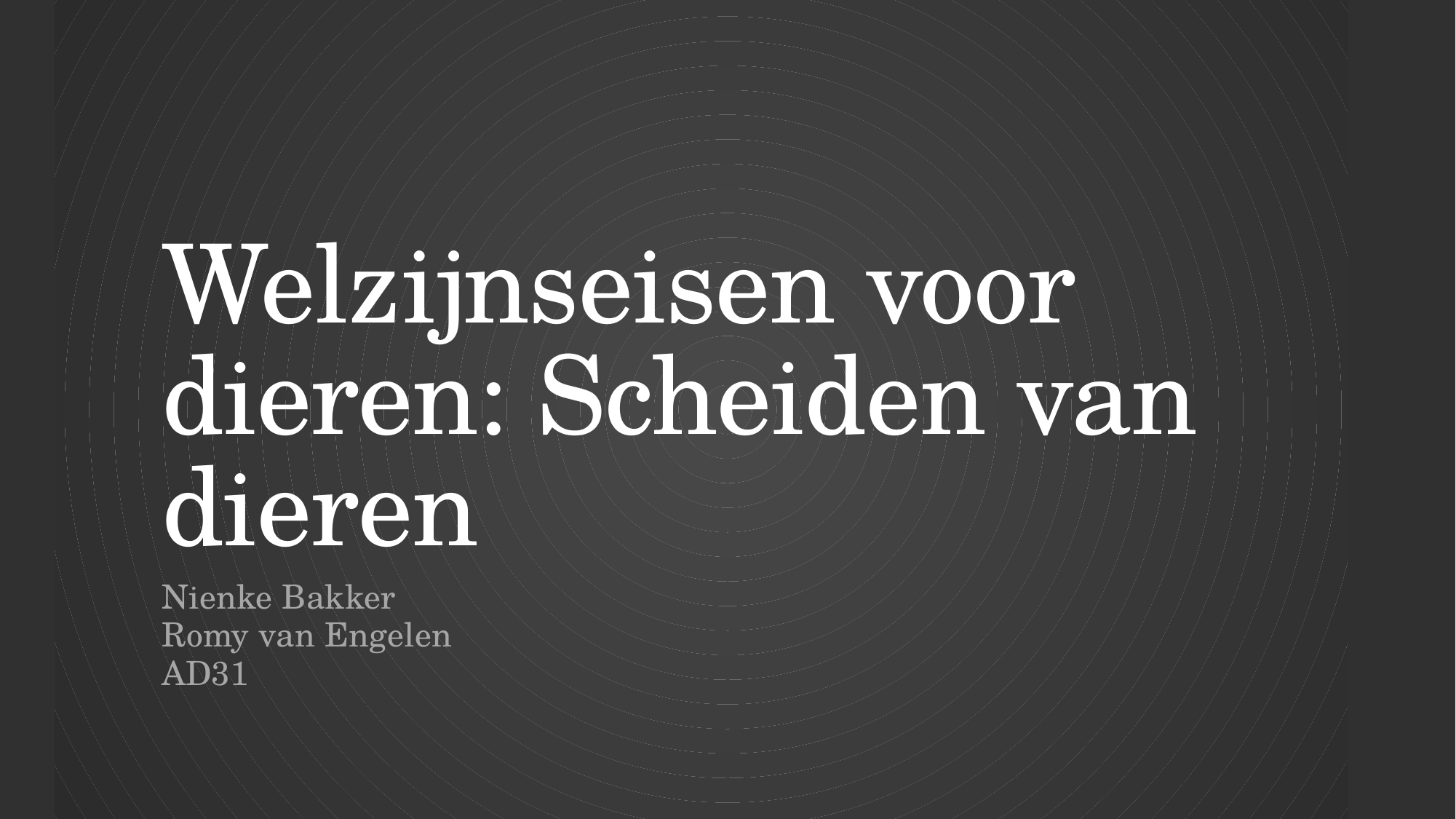

# Welzijnseisen voor dieren: Scheiden van dieren
Nienke Bakker
Romy van Engelen
AD31